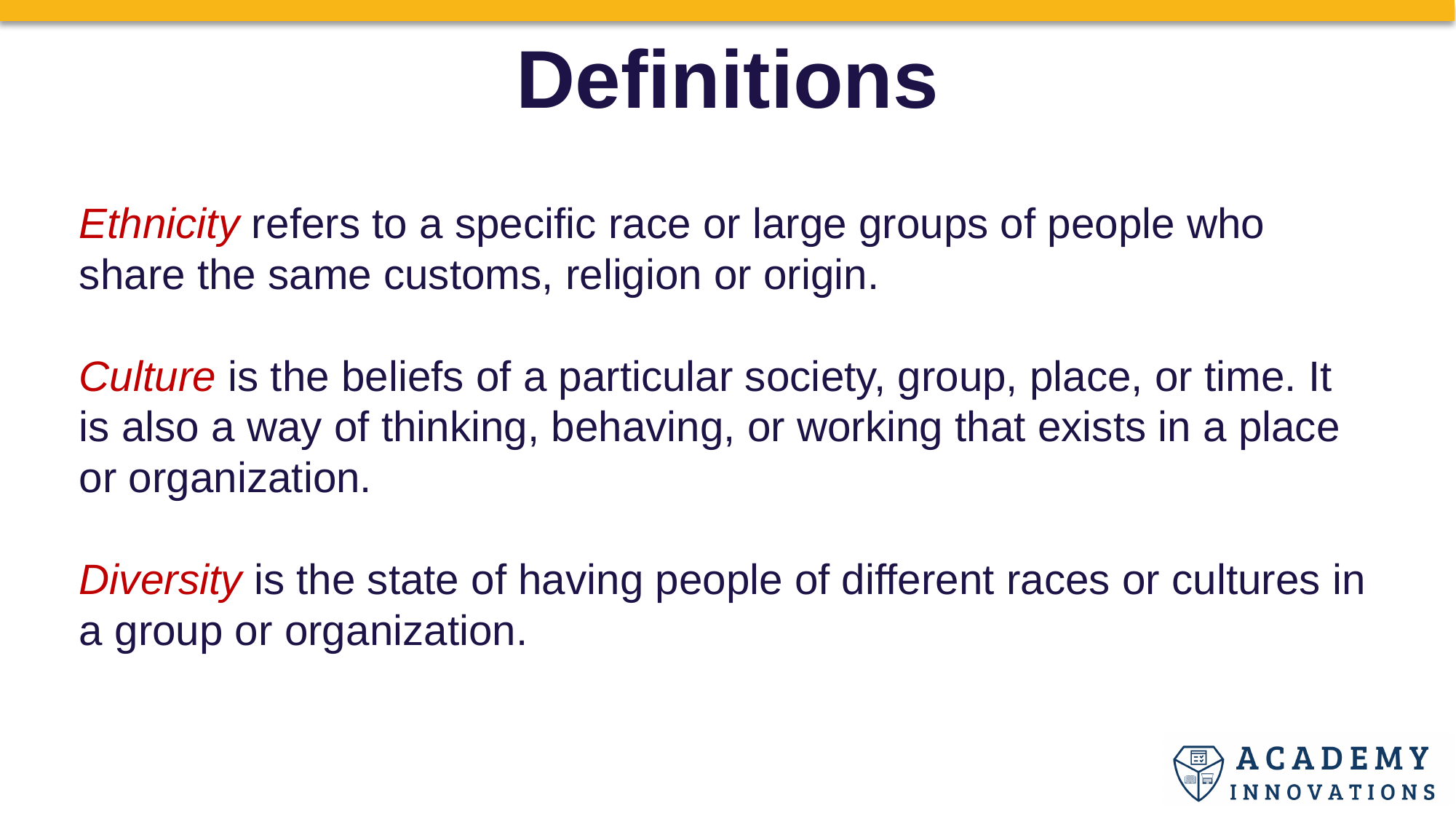

Definitions
Ethnicity refers to a specific race or large groups of people who share the same customs, religion or origin.

Culture is the beliefs of a particular society, group, place, or time. It is also a way of thinking, behaving, or working that exists in a place or organization.

Diversity is the state of having people of different races or cultures in a group or organization.